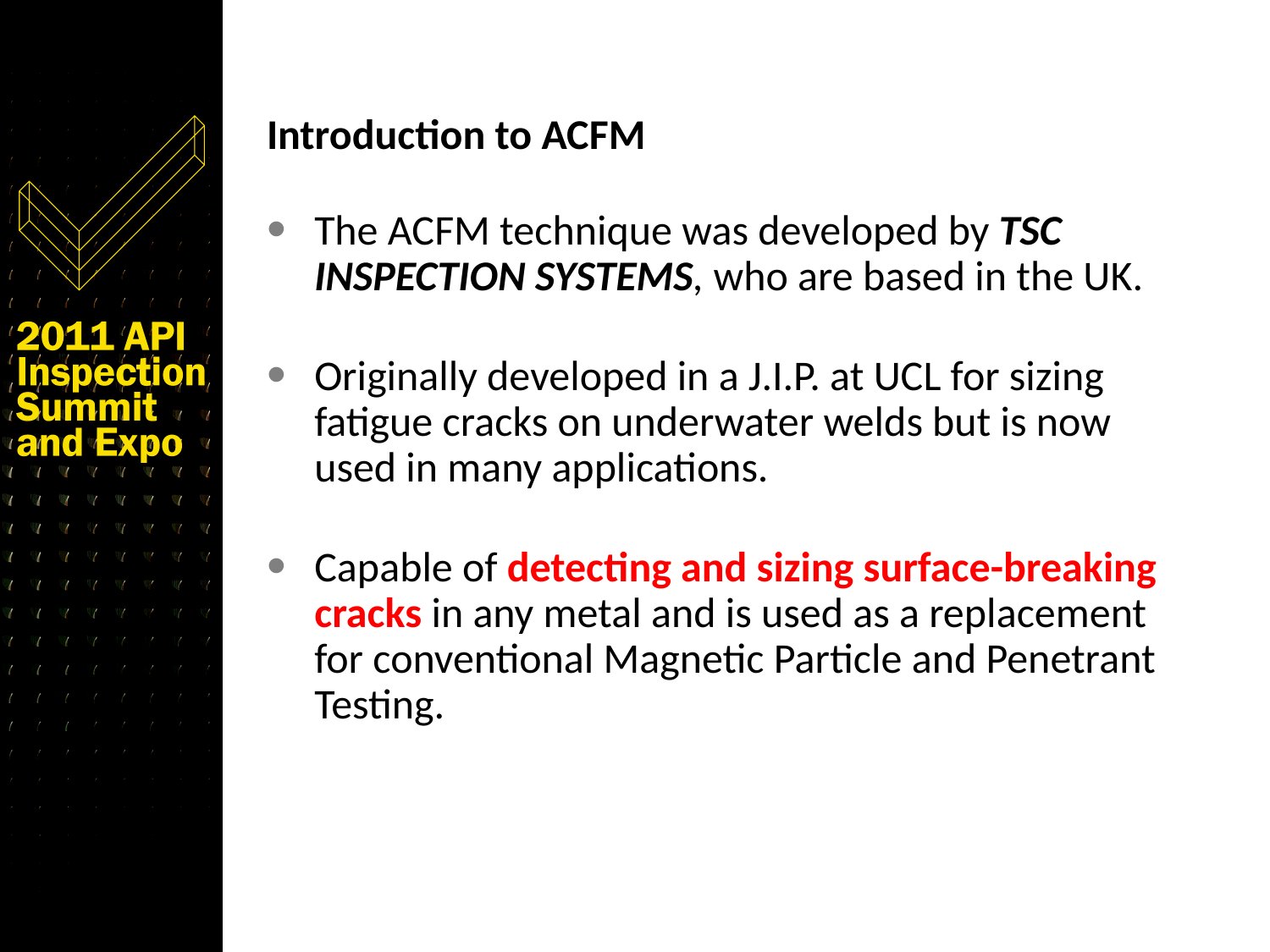

# Introduction to ACFM
The ACFM technique was developed by TSC INSPECTION SYSTEMS, who are based in the UK.
Originally developed in a J.I.P. at UCL for sizing fatigue cracks on underwater welds but is now used in many applications.
Capable of detecting and sizing surface-breaking cracks in any metal and is used as a replacement for conventional Magnetic Particle and Penetrant Testing.